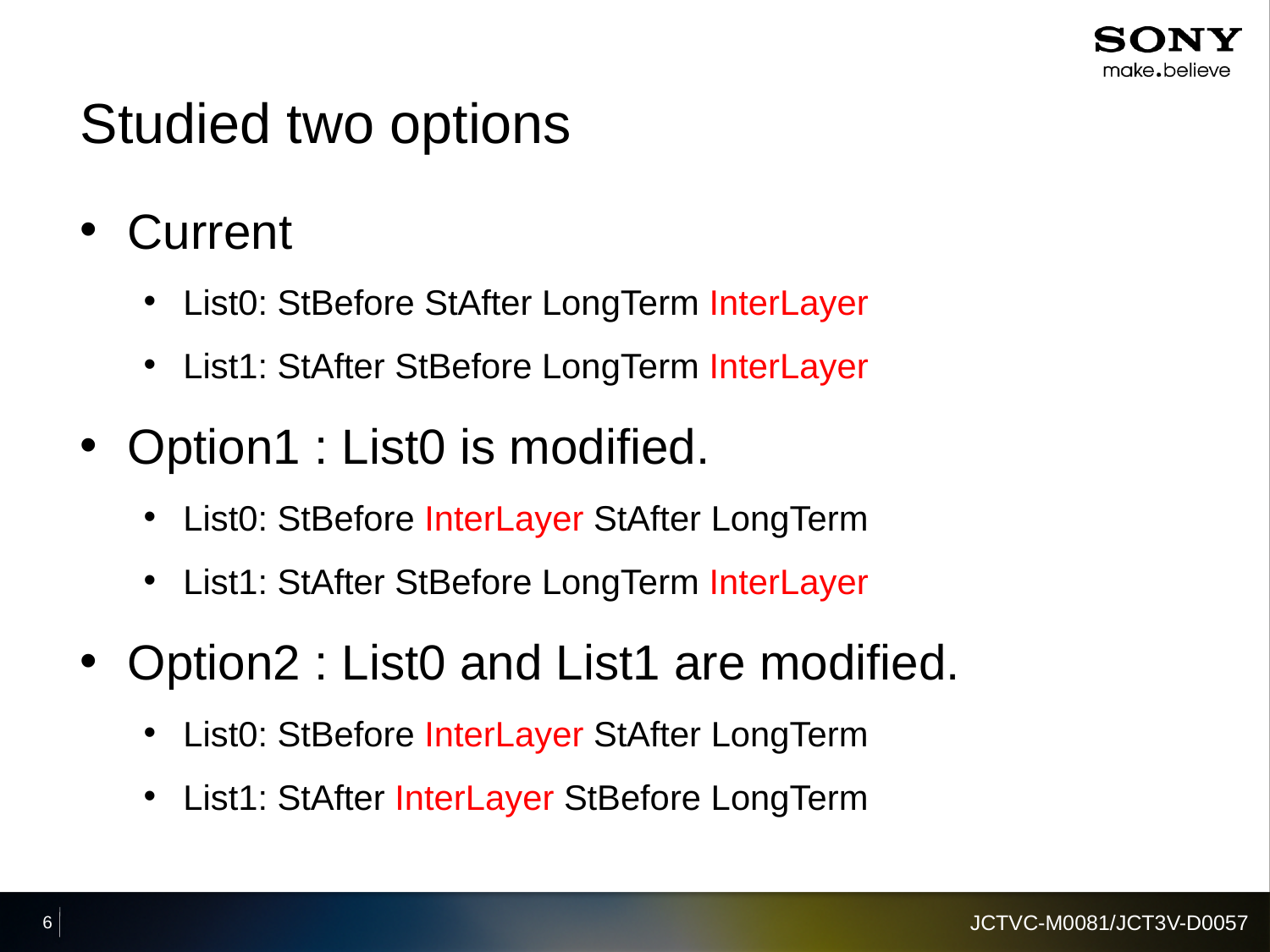

# Studied two options
Current
List0: StBefore StAfter LongTerm InterLayer
List1: StAfter StBefore LongTerm InterLayer
Option1 : List0 is modified.
List0: StBefore InterLayer StAfter LongTerm
List1: StAfter StBefore LongTerm InterLayer
Option2 : List0 and List1 are modified.
List0: StBefore InterLayer StAfter LongTerm
List1: StAfter InterLayer StBefore LongTerm

JCTVC-M0081/JCT3V-D0057
6